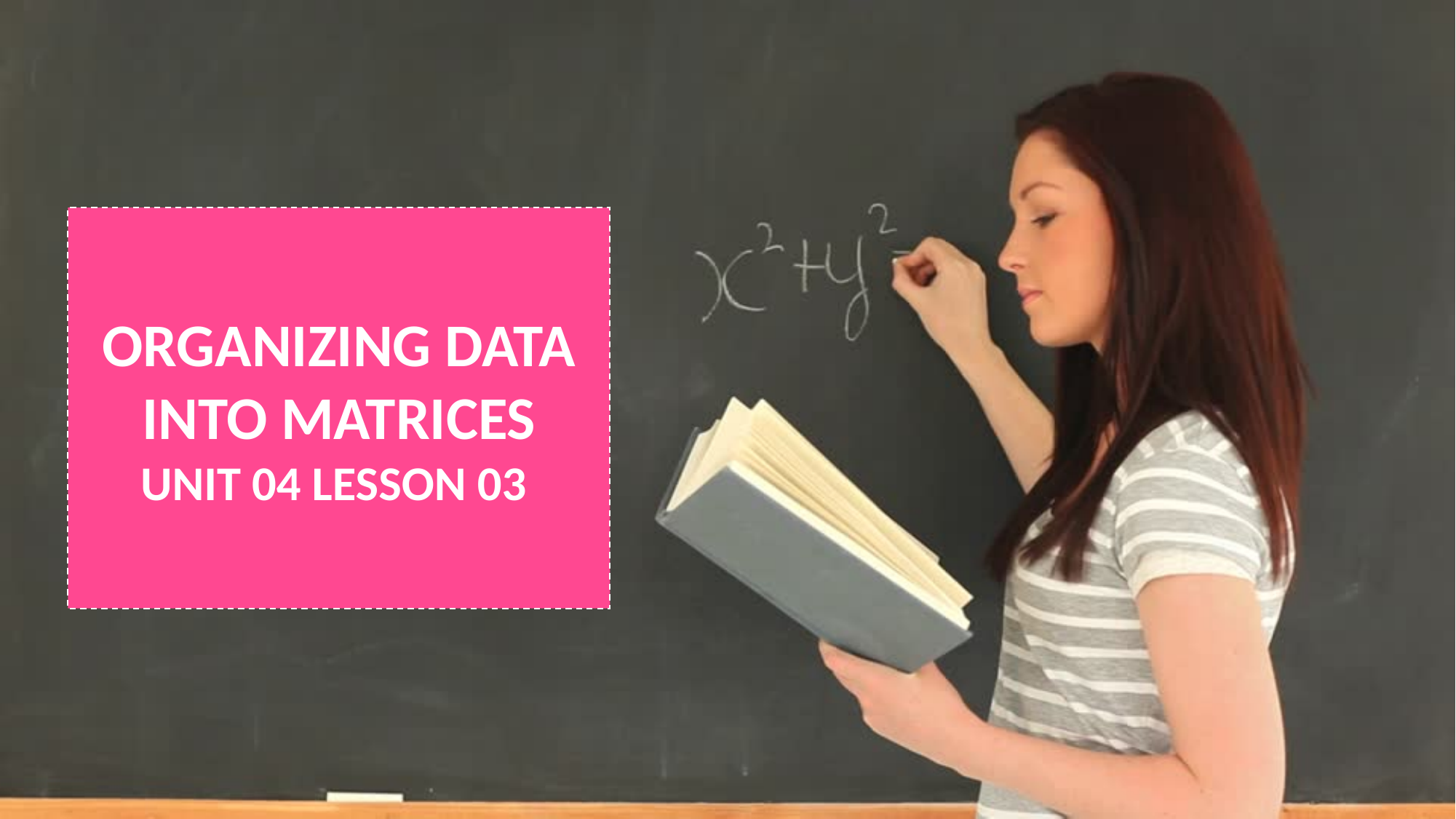

ORGANIZING DATA INTO MATRICES
UNIT 04 LESSON 03